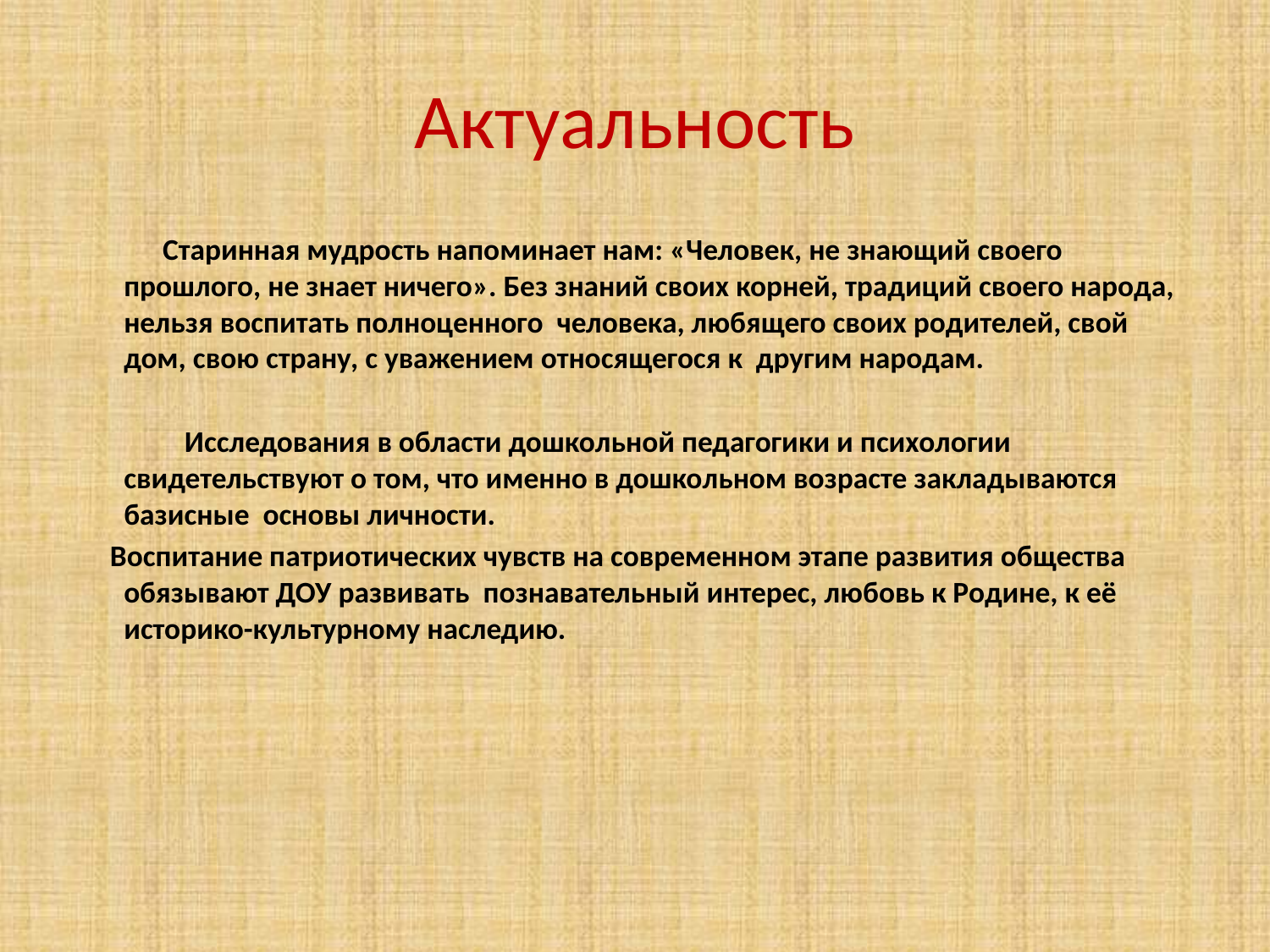

# Актуальность
            Старинная мудрость напоминает нам: «Человек, не знающий своего прошлого, не знает ничего». Без знаний своих корней, традиций своего народа, нельзя воспитать полноценного  человека, любящего своих родителей, свой дом, свою страну, с уважением относящегося к  другим народам.

                Исследования в области дошкольной педагогики и психологии свидетельствуют о том, что именно в дошкольном возрасте закладываются  базисные  основы личности.
     Воспитание патриотических чувств на современном этапе развития общества обязывают ДОУ развивать  познавательный интерес, любовь к Родине, к её историко-культурному наследию.